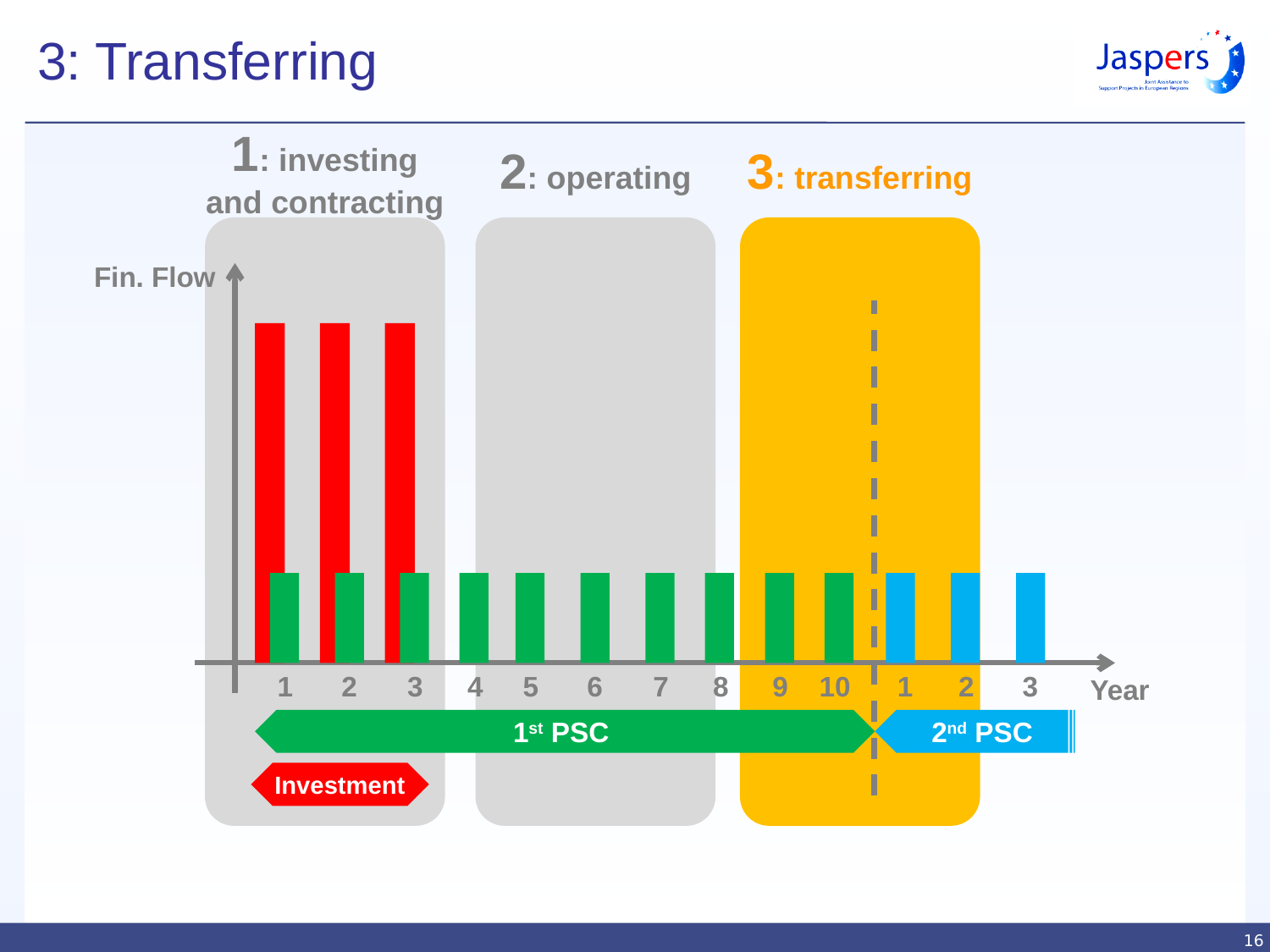

# 3: Transferring
1: investing and contracting

2: operating

3: transferring

Fin. Flow

1
2
3
4
5
6
7
8
9
10
1
2
3
Year
1st PSC
2nd PSC
Investment
16